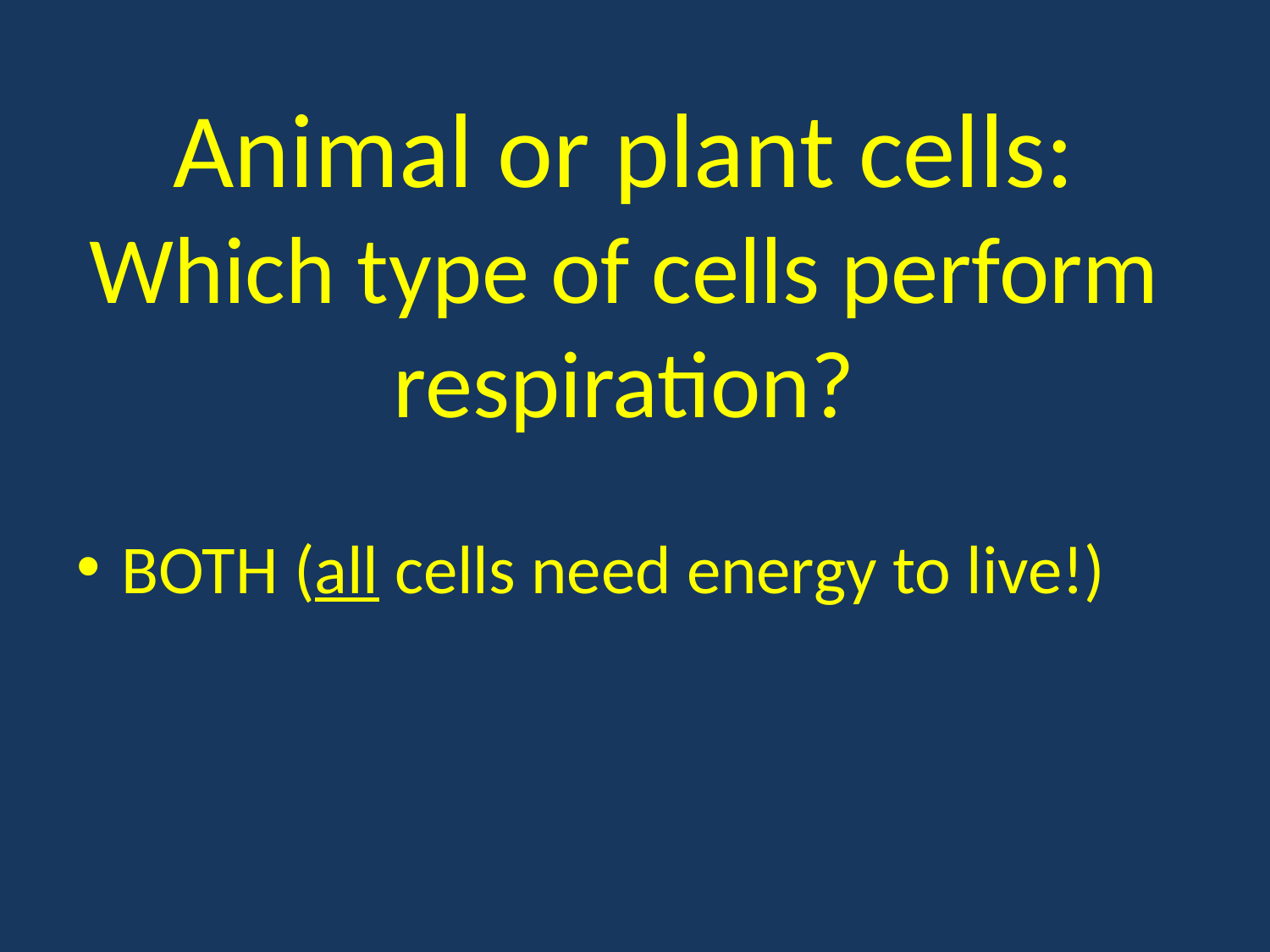

# Animal or plant cells: Which type of cells perform respiration?
BOTH (all cells need energy to live!)